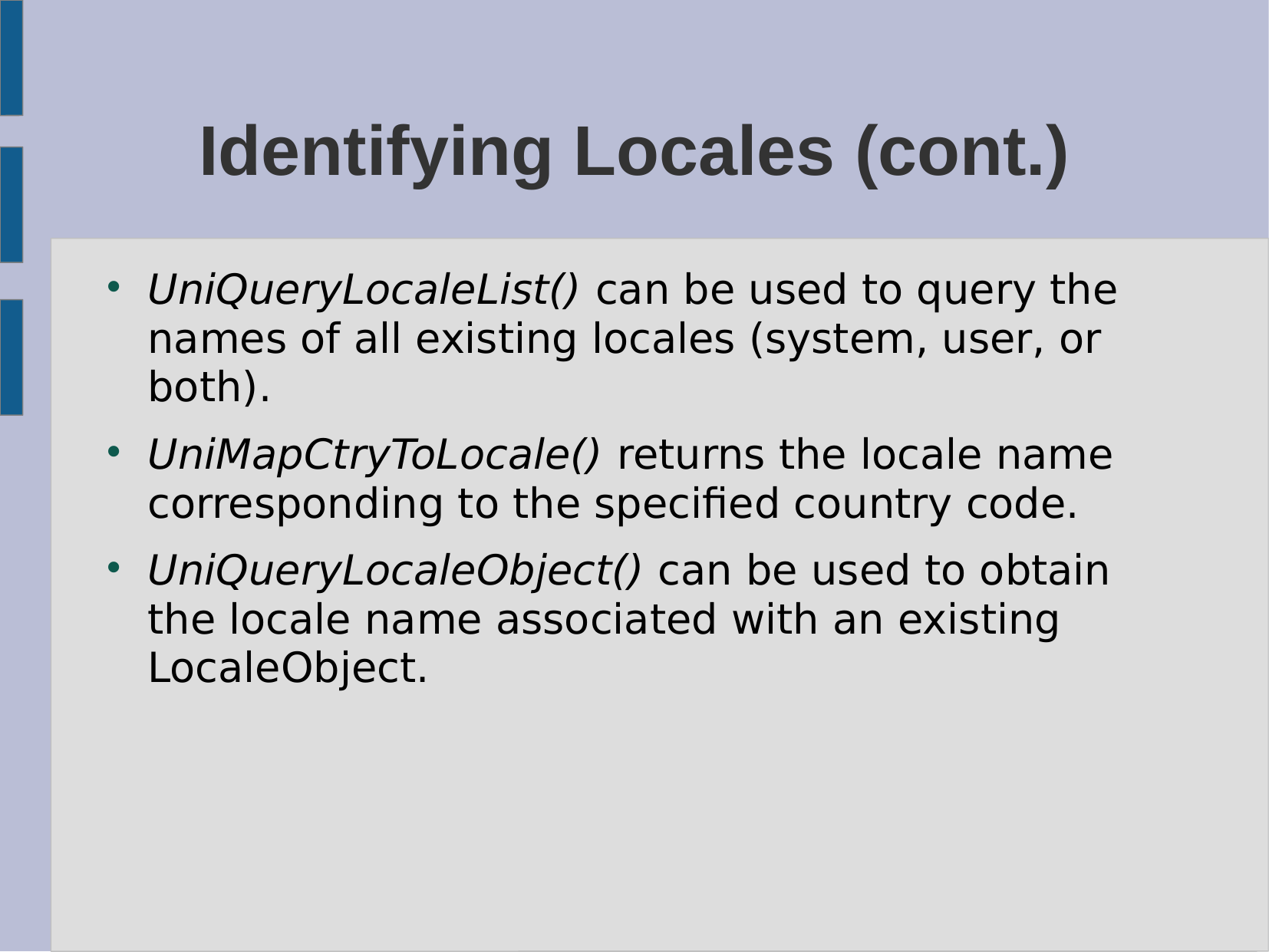

# Identifying Locales (cont.)
UniQueryLocaleList() can be used to query the names of all existing locales (system, user, or both).
UniMapCtryToLocale() returns the locale name corresponding to the specified country code.
UniQueryLocaleObject() can be used to obtain the locale name associated with an existing LocaleObject.